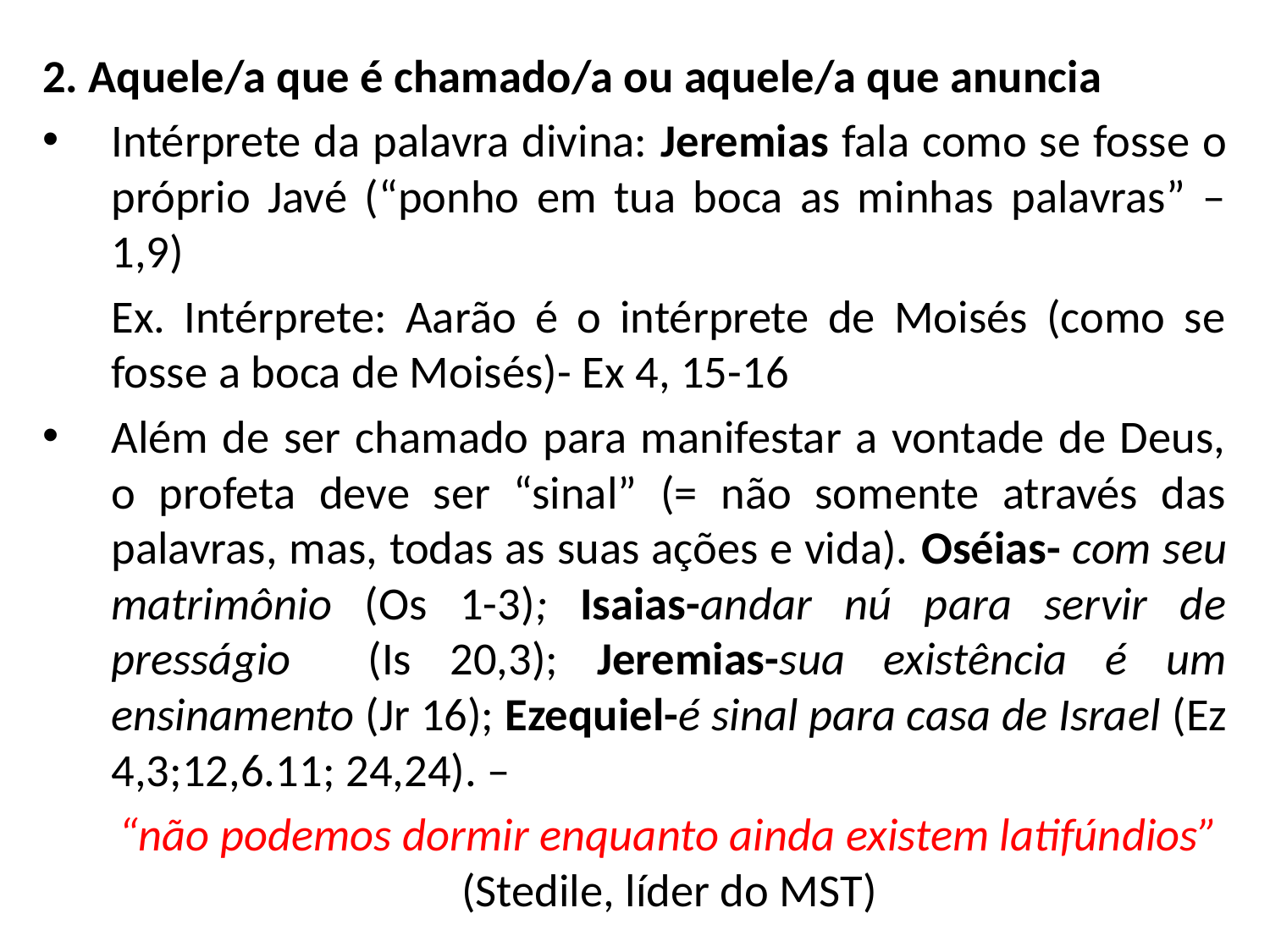

2. Aquele/a que é chamado/a ou aquele/a que anuncia
Intérprete da palavra divina: Jeremias fala como se fosse o próprio Javé (“ponho em tua boca as minhas palavras” – 1,9)
	Ex. Intérprete: Aarão é o intérprete de Moisés (como se fosse a boca de Moisés)- Ex 4, 15-16
Além de ser chamado para manifestar a vontade de Deus, o profeta deve ser “sinal” (= não somente através das palavras, mas, todas as suas ações e vida). Oséias- com seu matrimônio (Os 1-3); Isaias-andar nú para servir de presságio  (Is 20,3); Jeremias-sua existência é um ensinamento (Jr 16); Ezequiel-é sinal para casa de Israel (Ez 4,3;12,6.11; 24,24). –
	“não podemos dormir enquanto ainda existem latifúndios” (Stedile, líder do MST)